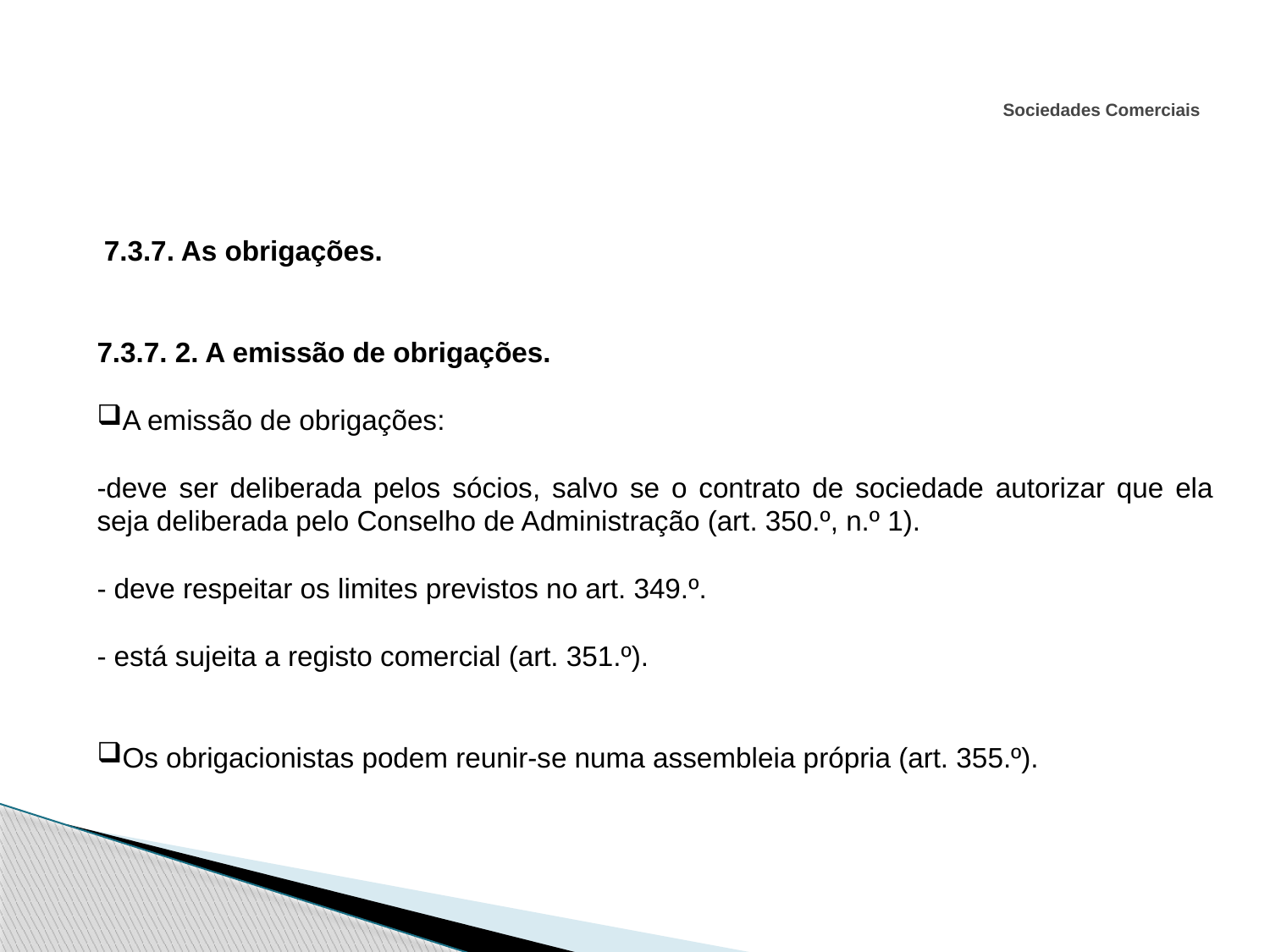

# Sociedades Comerciais
 7.3.7. As obrigações.

7.3.7. 2. A emissão de obrigações.

A emissão de obrigações:

-deve ser deliberada pelos sócios, salvo se o contrato de sociedade autorizar que ela seja deliberada pelo Conselho de Administração (art. 350.º, n.º 1).

- deve respeitar os limites previstos no art. 349.º.

- está sujeita a registo comercial (art. 351.º).

Os obrigacionistas podem reunir-se numa assembleia própria (art. 355.º).